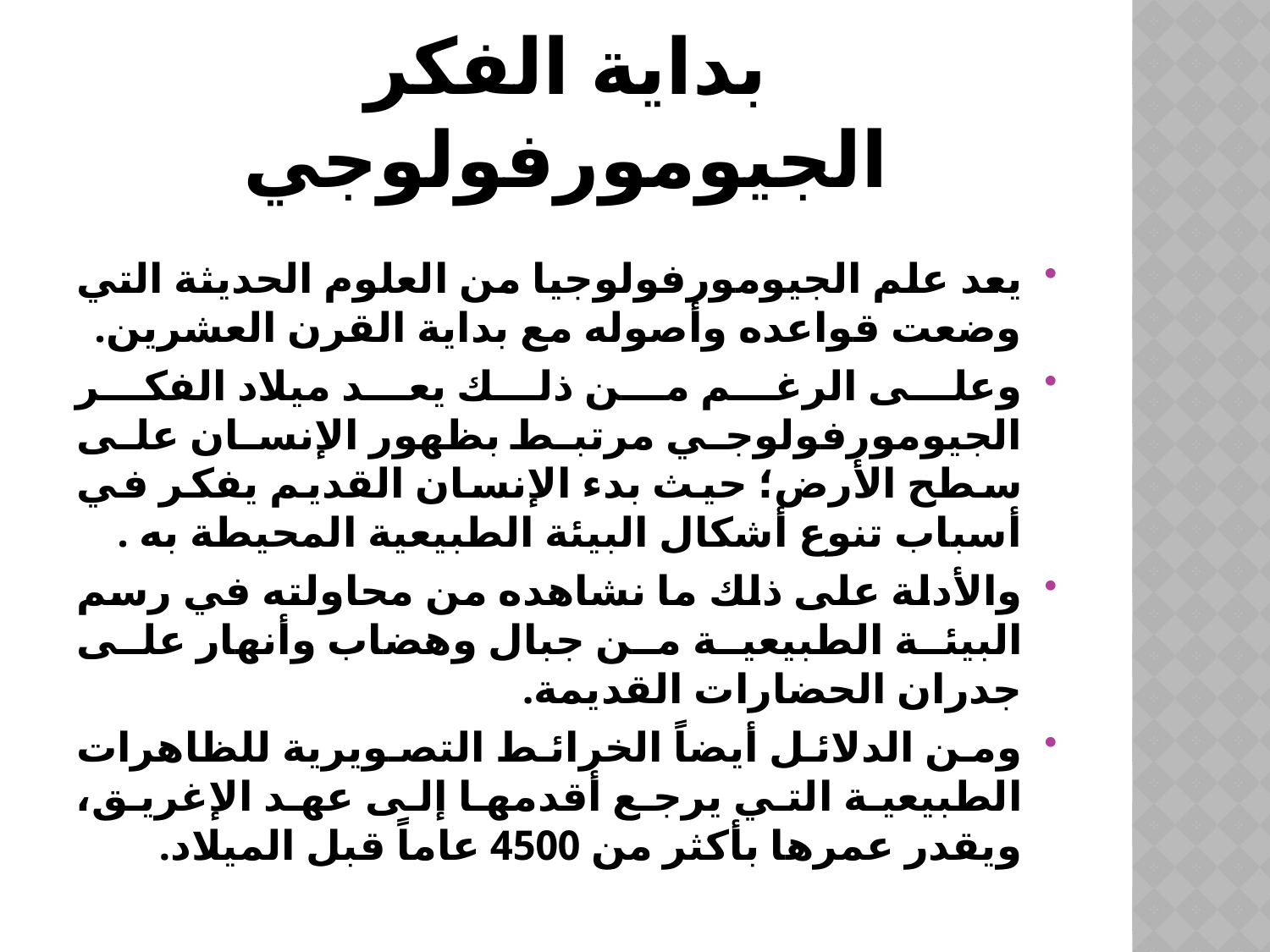

# بداية الفكر الجيومورفولوجي
يعد علم الجيومورفولوجيا من العلوم الحديثة التي وضعت قواعده وأصوله مع بداية القرن العشرين.
وعلى الرغم من ذلك يعد ميلاد الفكر الجيومورفولوجي مرتبط بظهور الإنسان على سطح الأرض؛ حيث بدء الإنسان القديم يفكر في أسباب تنوع أشكال البيئة الطبيعية المحيطة به .
والأدلة على ذلك ما نشاهده من محاولته في رسم البيئة الطبيعية من جبال وهضاب وأنهار على جدران الحضارات القديمة.
ومن الدلائل أيضاً الخرائط التصويرية للظاهرات الطبيعية التي يرجع أقدمها إلى عهد الإغريق، ويقدر عمرها بأكثر من 4500 عاماً قبل الميلاد.